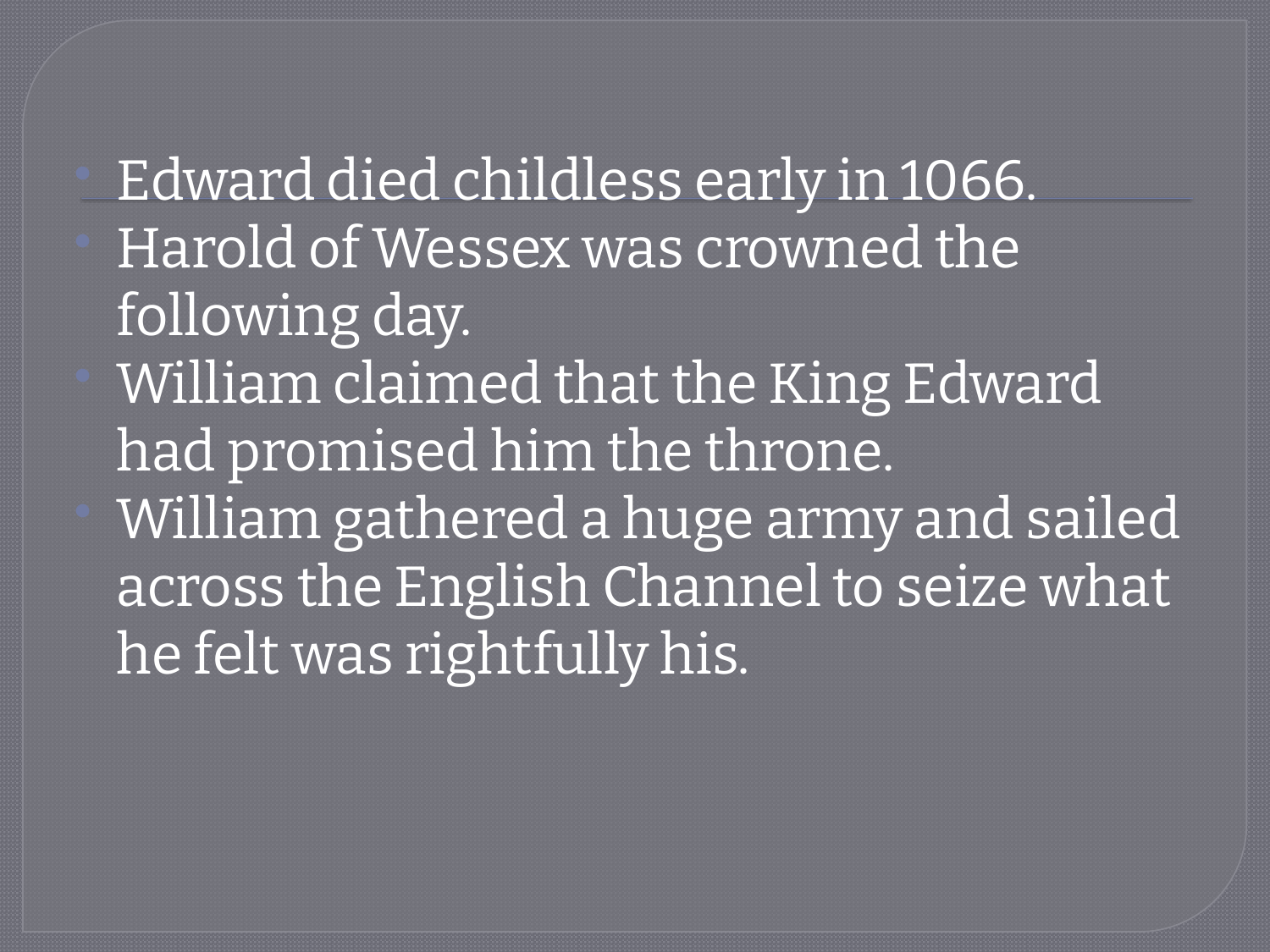

Edward died childless early in 1066.
Harold of Wessex was crowned the following day.
William claimed that the King Edward had promised him the throne.
William gathered a huge army and sailed across the English Channel to seize what he felt was rightfully his.